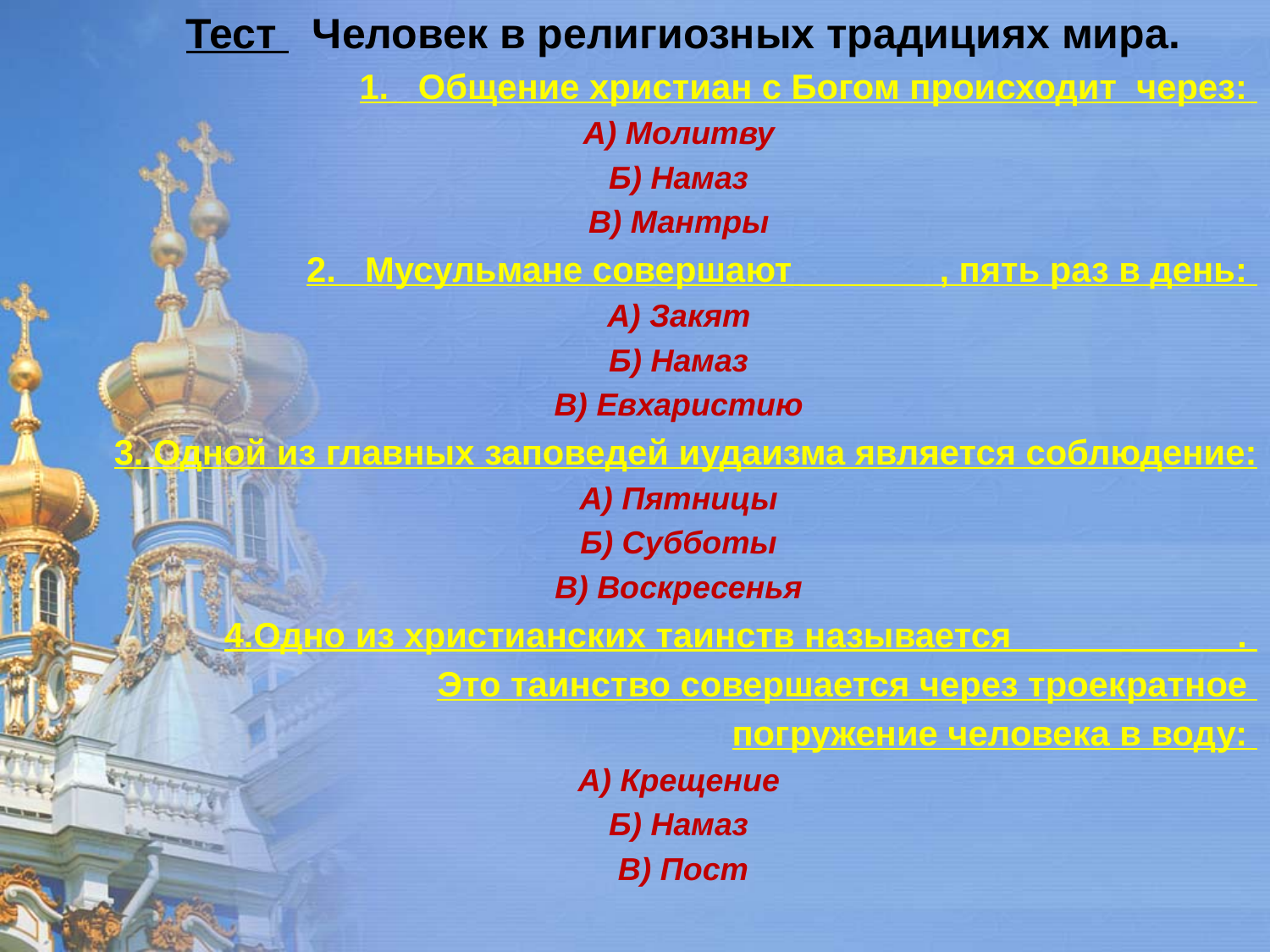

Тест   Человек в религиозных традициях мира.
1.   Общение христиан с Богом происходит  через:
А) Молитву
Б) Намаз
В) Мантры
2.   Мусульмане совершают _______, пять раз в день:
А) Закят
Б) Намаз
В) Евхаристию
3. Одной из главных заповедей иудаизма является соблюдение:
А) Пятницы
Б) Субботы
В) Воскресенья
4.Одно из христианских таинств называется ___________.
Это таинство совершается через троекратное
погружение человека в воду:
А) Крещение
Б) Намаз
В) Пост